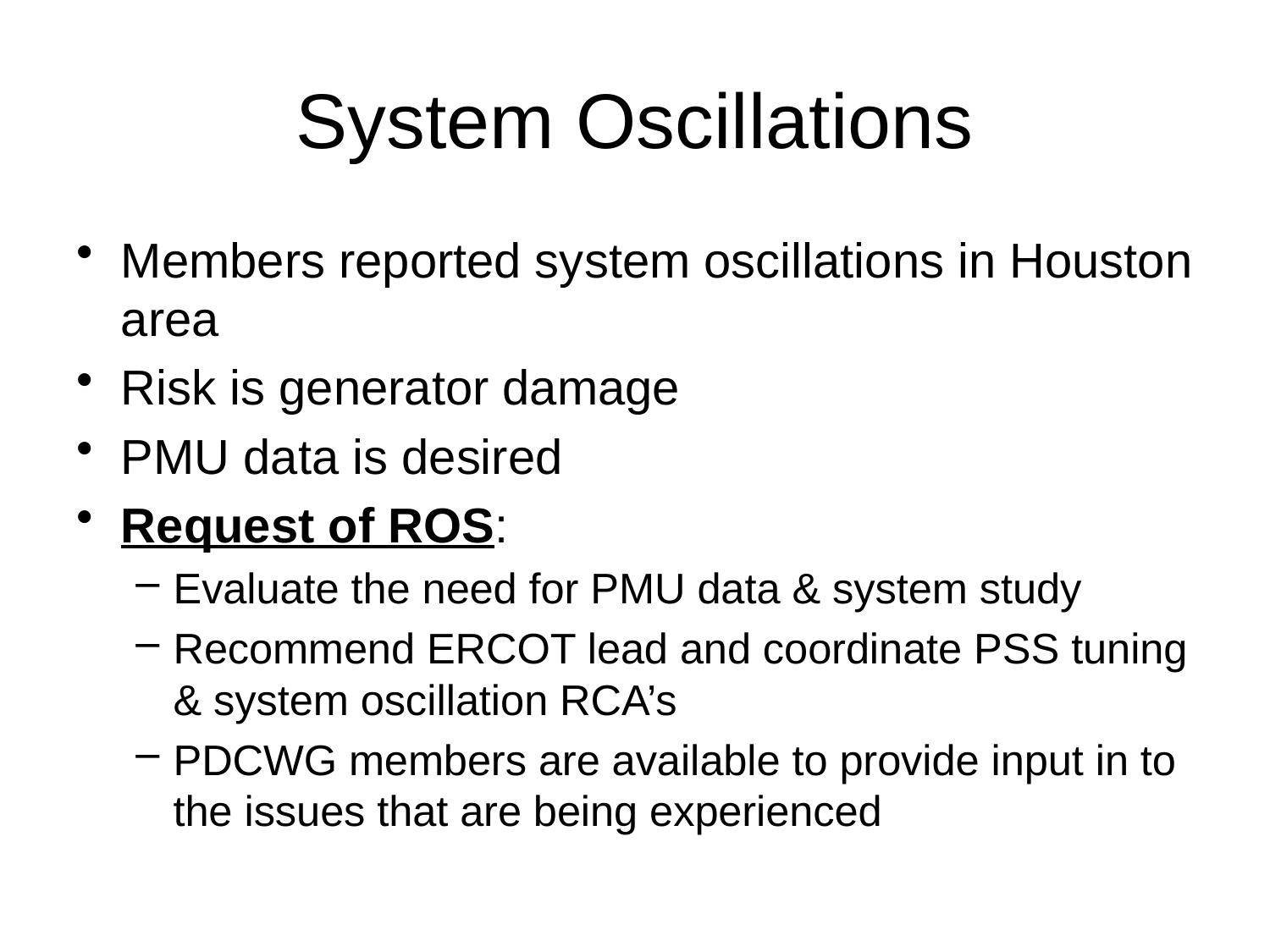

# System Oscillations
Members reported system oscillations in Houston area
Risk is generator damage
PMU data is desired
Request of ROS:
Evaluate the need for PMU data & system study
Recommend ERCOT lead and coordinate PSS tuning & system oscillation RCA’s
PDCWG members are available to provide input in to the issues that are being experienced